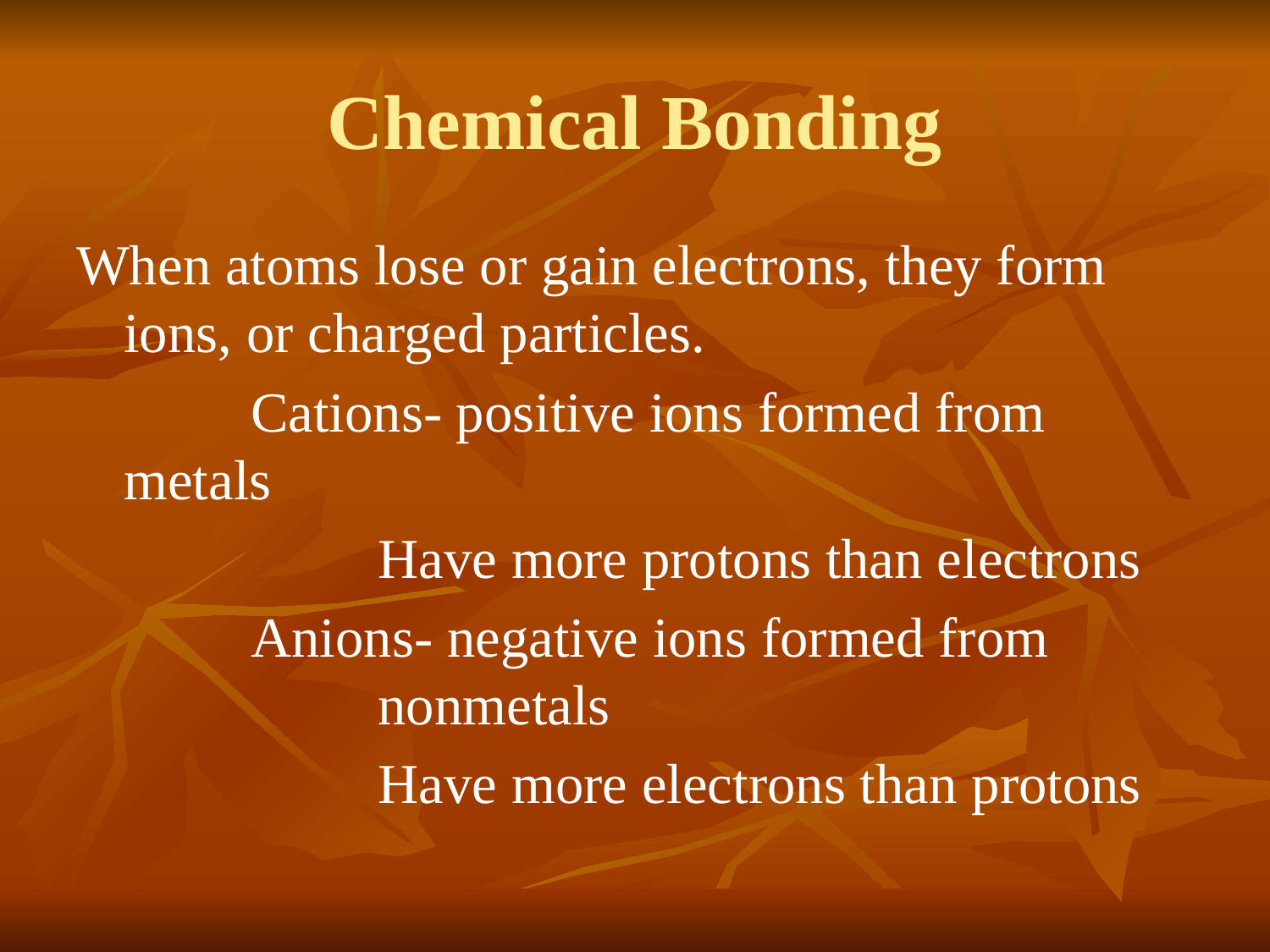

# Chemical Bonding
When atoms lose or gain electrons, they form ions, or charged particles.
		Cations- positive ions formed from metals
			Have more protons than electrons
		Anions- negative ions formed from 			nonmetals
			Have more electrons than protons